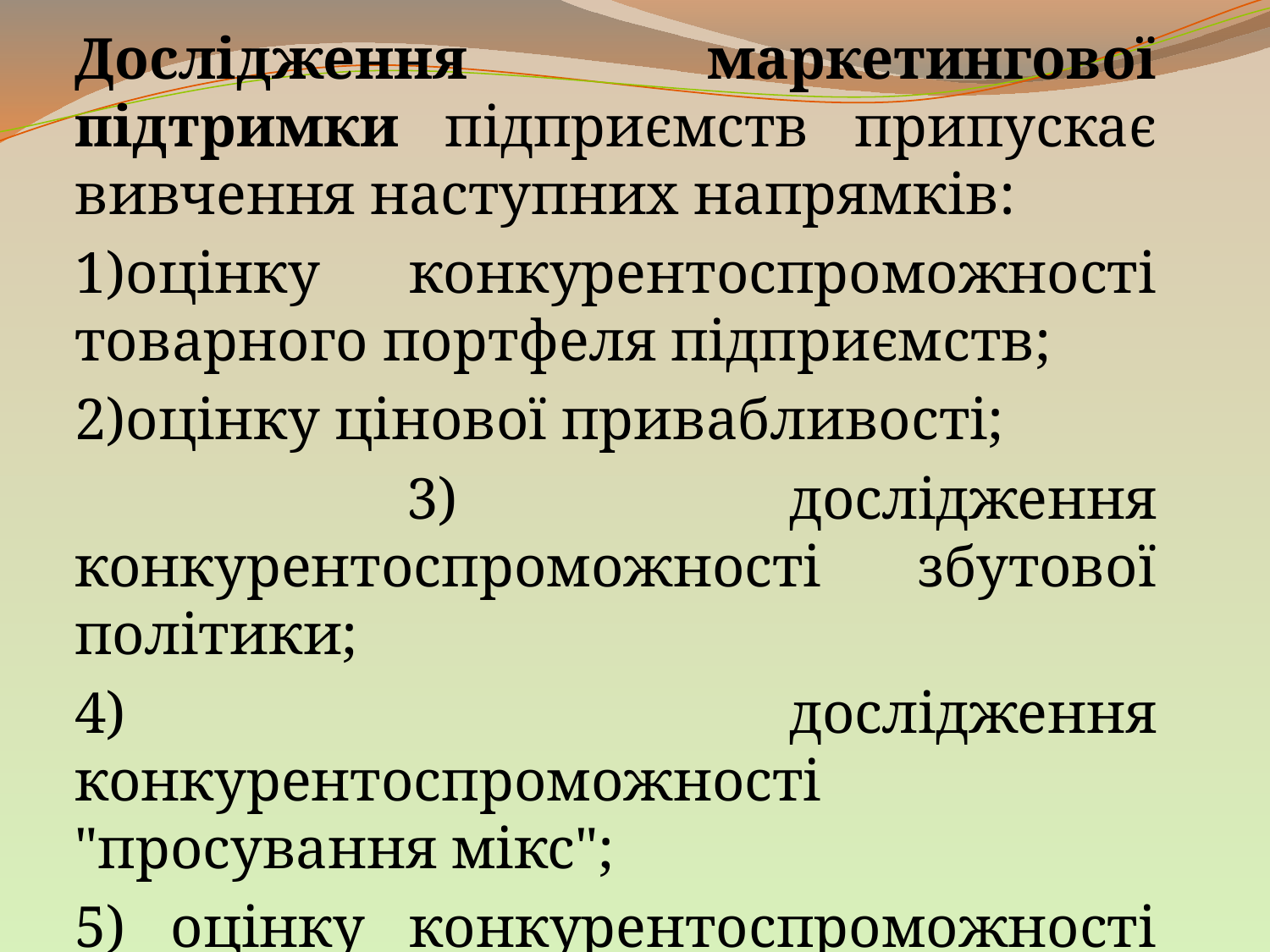

Дослідження маркетингової підтримки підприємств припускає вивчення наступних напрямків:
1)оцінку конкурентоспроможності товарного портфеля підприємств;
2)оцінку цінової привабливості;
 3) дослідження конкурентоспроможності збутової політики;
4) дослідження конкурентоспроможності "просування мікс";
5) оцінку конкурентоспроможності персоналу.